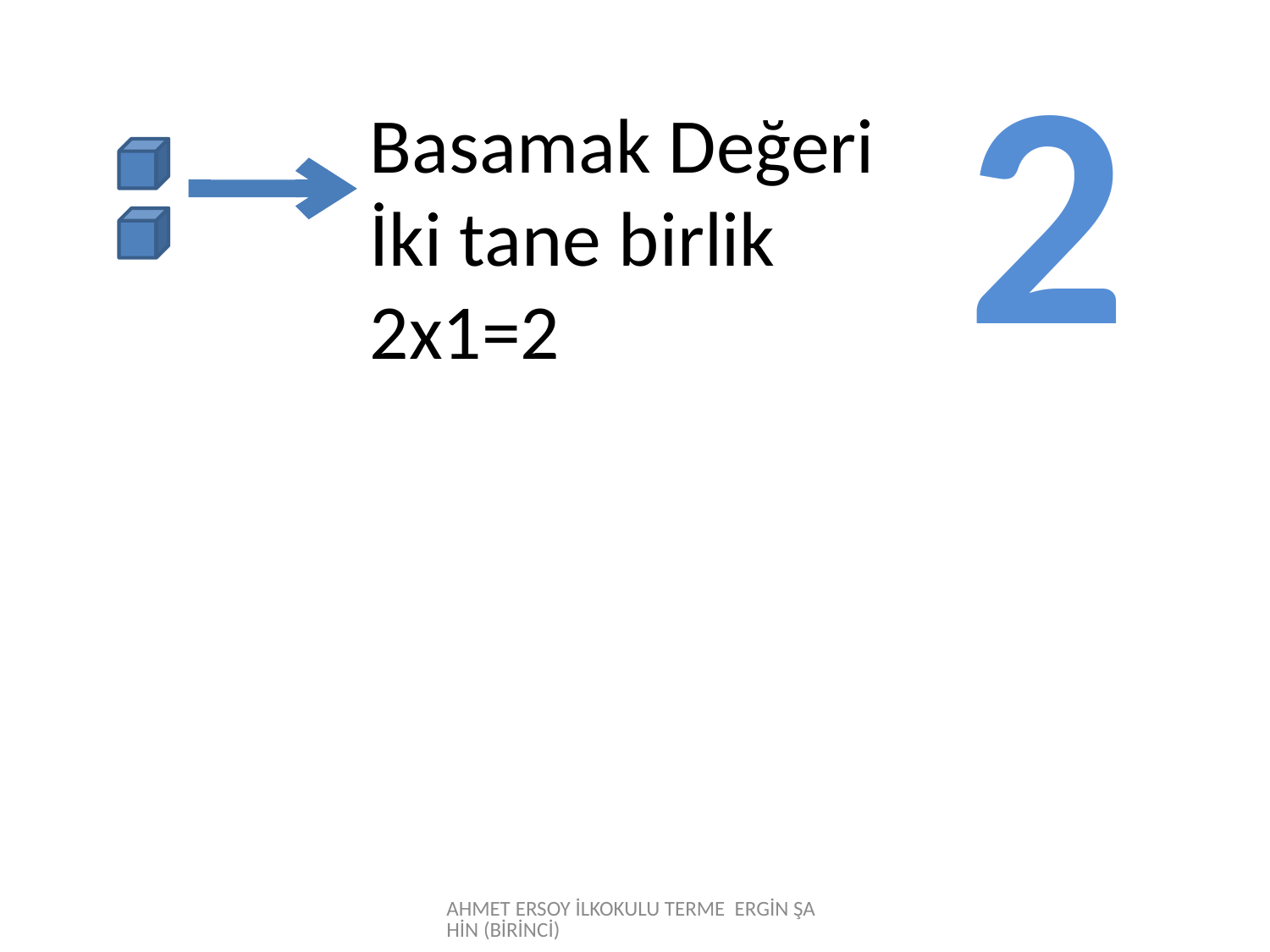

2
Basamak Değeri
İki tane birlik
2x1=2

AHMET ERSOY İLKOKULU TERME  ERGİN ŞAHİN (BİRİNCİ)